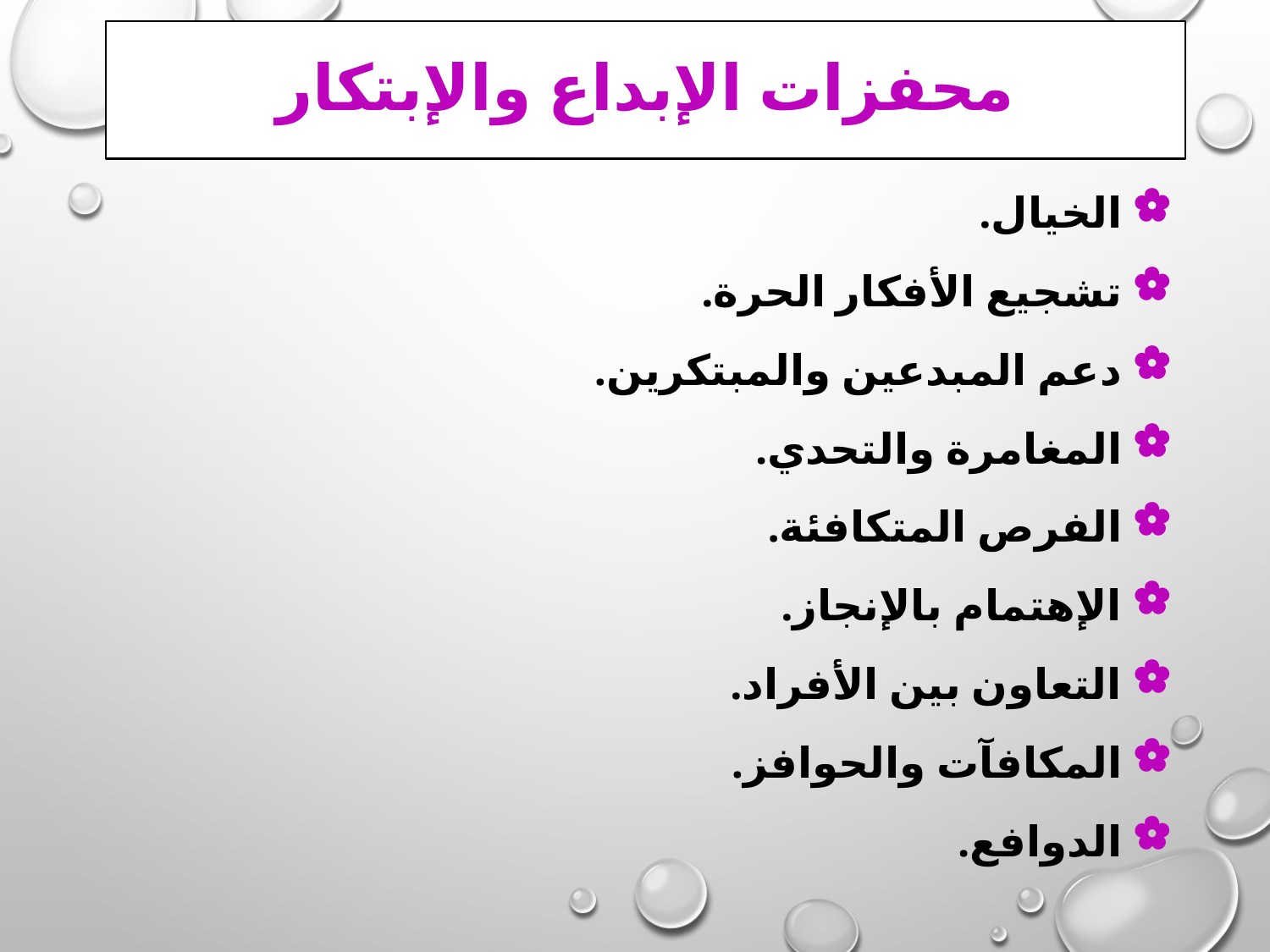

# محفزات الإبداع والإبتكار
 الخيال.
 تشجيع الأفكار الحرة.
 دعم المبدعين والمبتكرين.
 المغامرة والتحدي.
 الفرص المتكافئة.
 الإهتمام بالإنجاز.
 التعاون بين الأفراد.
 المكافآت والحوافز.
 الدوافع.